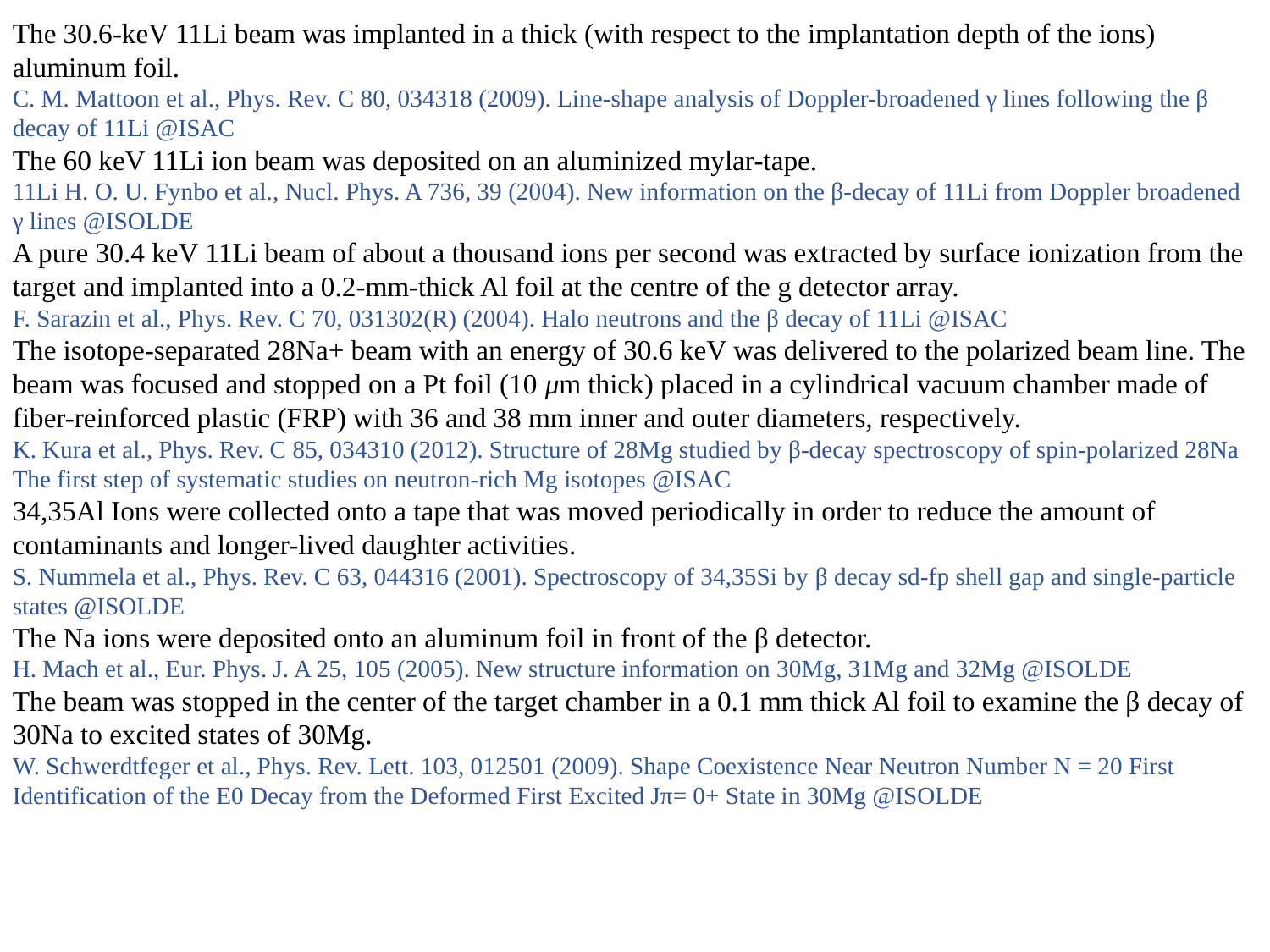

The 30.6-keV 11Li beam was implanted in a thick (with respect to the implantation depth of the ions) aluminum foil.
C. M. Mattoon et al., Phys. Rev. C 80, 034318 (2009). Line-shape analysis of Doppler-broadened γ lines following the β decay of 11Li @ISAC
The 60 keV 11Li ion beam was deposited on an aluminized mylar-tape.
11Li H. O. U. Fynbo et al., Nucl. Phys. A 736, 39 (2004). New information on the β-decay of 11Li from Doppler broadened γ lines @ISOLDE
A pure 30.4 keV 11Li beam of about a thousand ions per second was extracted by surface ionization from the target and implanted into a 0.2-mm-thick Al foil at the centre of the g detector array.
F. Sarazin et al., Phys. Rev. C 70, 031302(R) (2004). Halo neutrons and the β decay of 11Li @ISAC
The isotope-separated 28Na+ beam with an energy of 30.6 keV was delivered to the polarized beam line. The beam was focused and stopped on a Pt foil (10 μm thick) placed in a cylindrical vacuum chamber made of fiber-reinforced plastic (FRP) with 36 and 38 mm inner and outer diameters, respectively.
K. Kura et al., Phys. Rev. C 85, 034310 (2012). Structure of 28Mg studied by β-decay spectroscopy of spin-polarized 28Na The first step of systematic studies on neutron-rich Mg isotopes @ISAC
34,35Al Ions were collected onto a tape that was moved periodically in order to reduce the amount of contaminants and longer-lived daughter activities.
S. Nummela et al., Phys. Rev. C 63, 044316 (2001). Spectroscopy of 34,35Si by β decay sd-fp shell gap and single-particle states @ISOLDE
The Na ions were deposited onto an aluminum foil in front of the β detector.
H. Mach et al., Eur. Phys. J. A 25, 105 (2005). New structure information on 30Mg, 31Mg and 32Mg @ISOLDE
The beam was stopped in the center of the target chamber in a 0.1 mm thick Al foil to examine the β decay of 30Na to excited states of 30Mg.
W. Schwerdtfeger et al., Phys. Rev. Lett. 103, 012501 (2009). Shape Coexistence Near Neutron Number N = 20 First Identification of the E0 Decay from the Deformed First Excited Jπ= 0+ State in 30Mg @ISOLDE